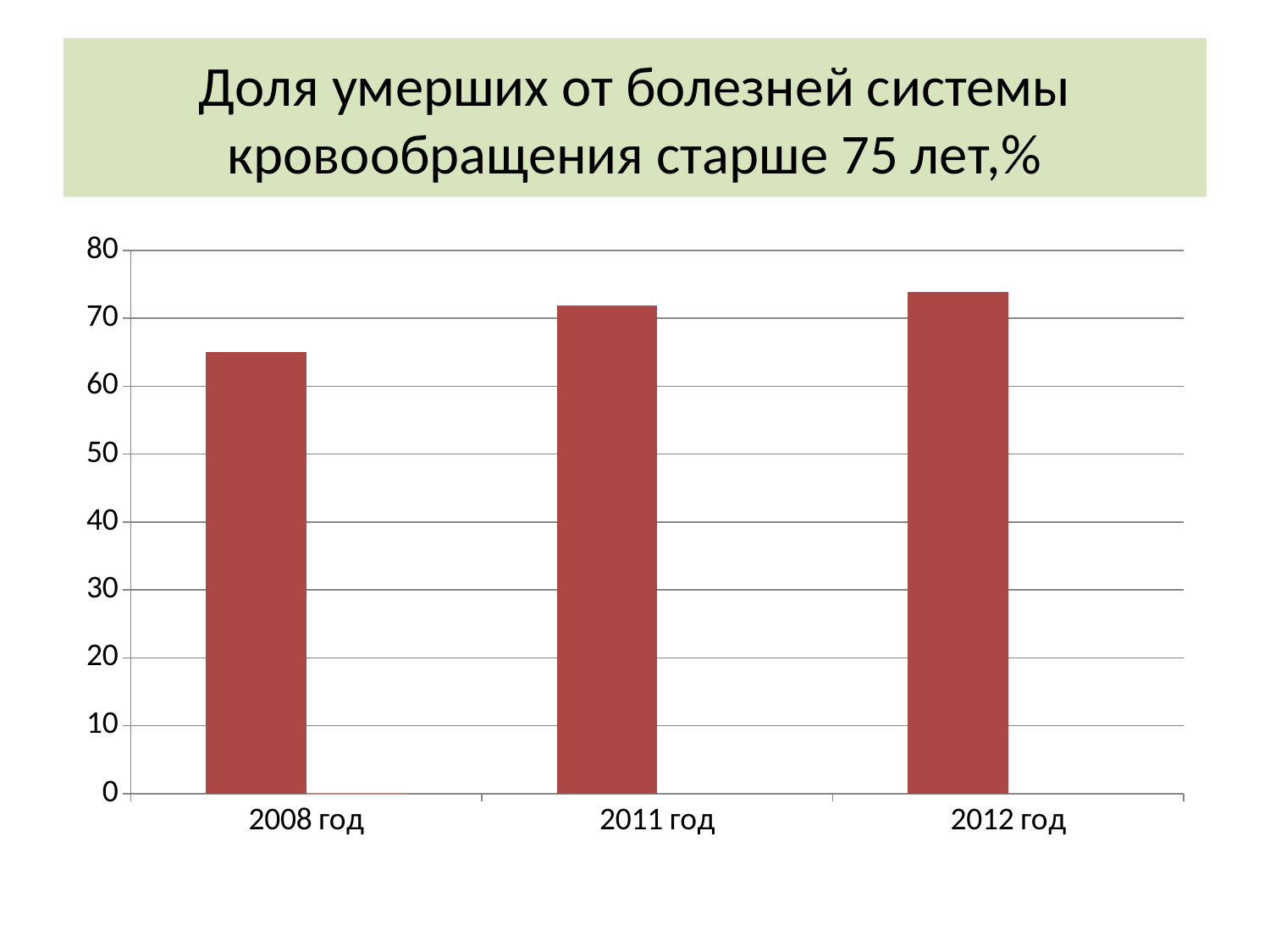

# Доля умерших от болезней системы кровообращения старше 75 лет,%

### Chart

| Category | Ряд 1 | Ряд 2 |
|---|---|---|
| 2008 год | 65.1 | 0.0010000000000000002 |
| 2011 год | 71.9 | None |
| 2012 год | 73.9 | None |